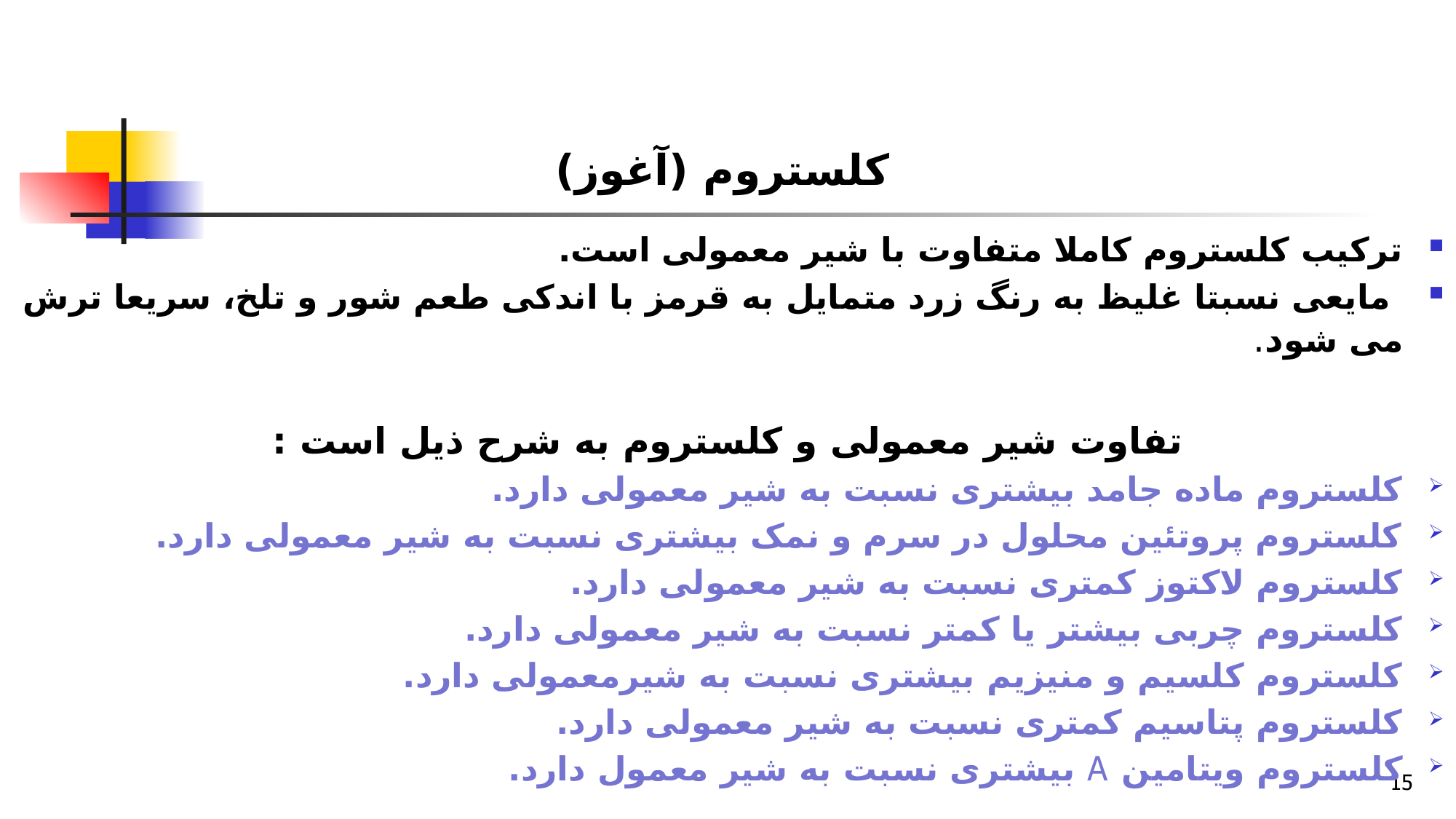

# کلستروم (آغوز)

ترکیب کلستروم کاملا متفاوت با شیر معمولی است.
 مایعی نسبتا غلیظ به رنگ زرد متمایل به قرمز با اندکی طعم شور و تلخ، سریعا ترش می شود.

تفاوت شیر معمولی و کلستروم به شرح ذیل است :
کلستروم ماده جامد بیشتری نسبت به شیر معمولی دارد.
کلستروم پروتئین محلول در سرم و نمک بیشتری نسبت به شیر معمولی دارد.
کلستروم لاکتوز کمتری نسبت به شیر معمولی دارد.
کلستروم چربی بیشتر یا کمتر نسبت به شیر معمولی دارد.
کلستروم کلسیم و منیزیم بیشتری نسبت به شیرمعمولی دارد.
کلستروم پتاسیم کمتری نسبت به شیر معمولی دارد.
کلستروم ویتامین A بیشتری نسبت به شیر معمول دارد.
15